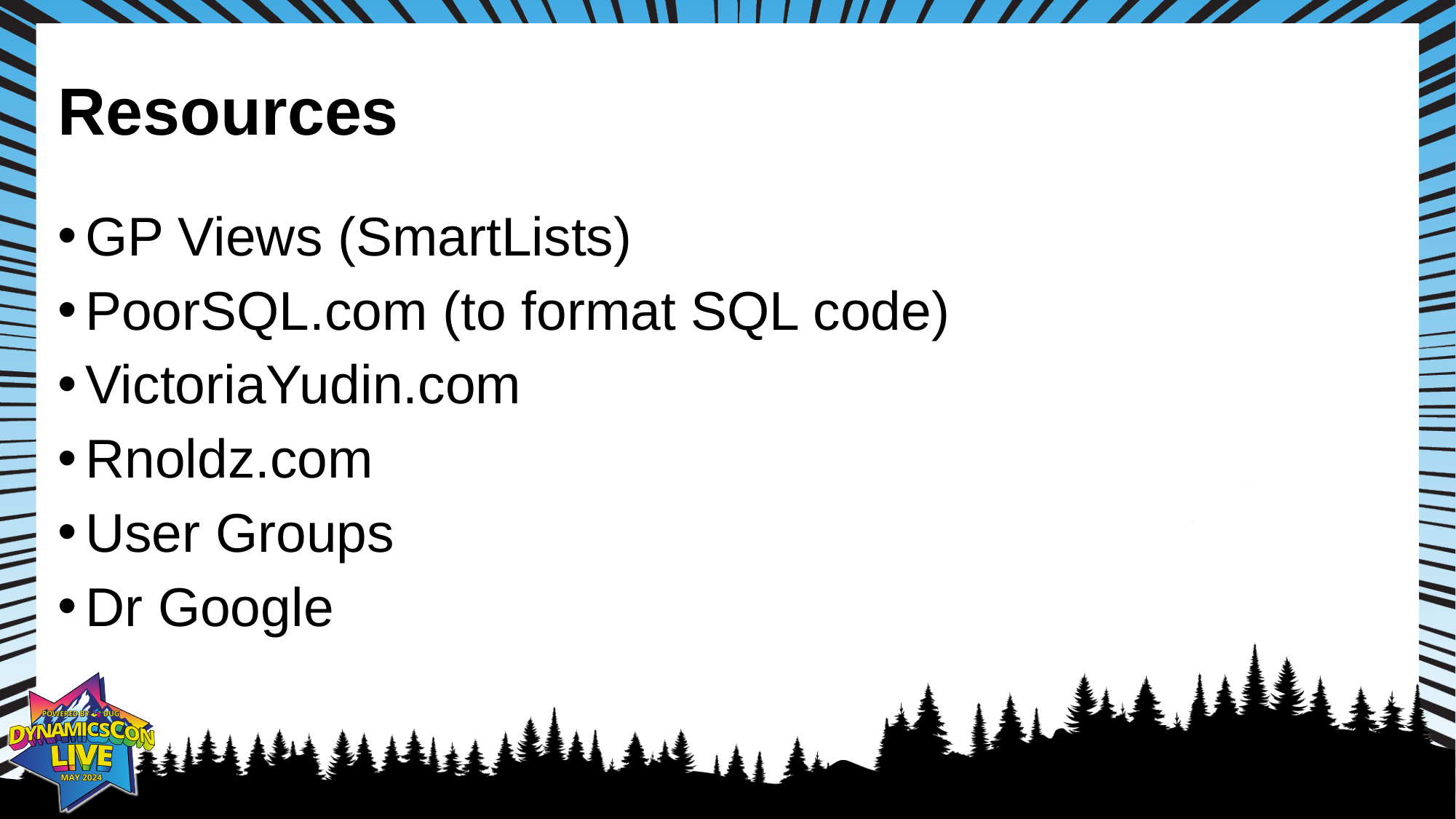

# Resources
GP Views (SmartLists)
PoorSQL.com (to format SQL code)
VictoriaYudin.com
Rnoldz.com
User Groups
Dr Google